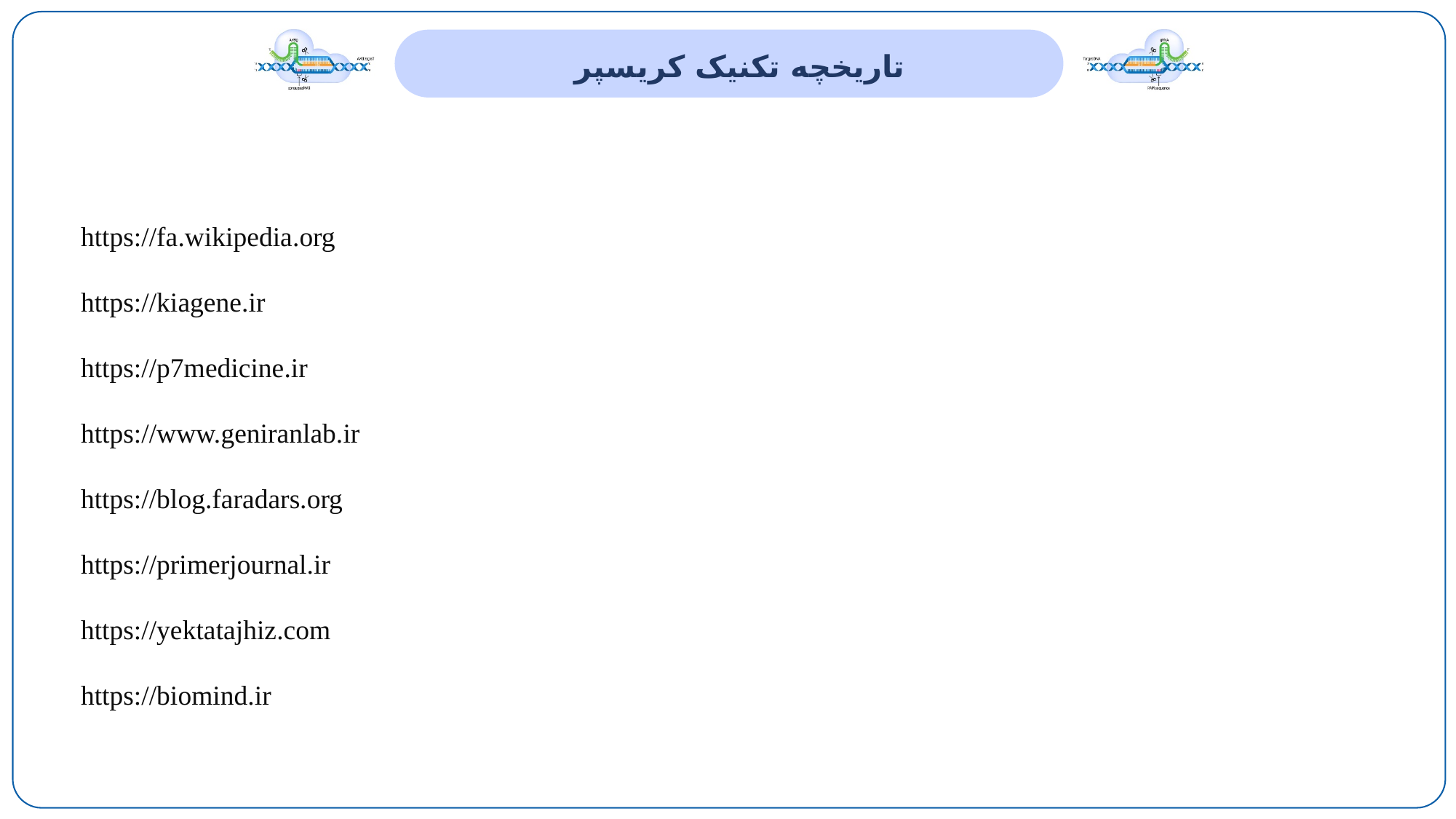

تاریخچه تکنیک کریسپر
https://fa.wikipedia.org
https://kiagene.ir
https://p7medicine.ir
https://www.geniranlab.ir
https://blog.faradars.org
https://primerjournal.ir
https://yektatajhiz.com
https://biomind.ir